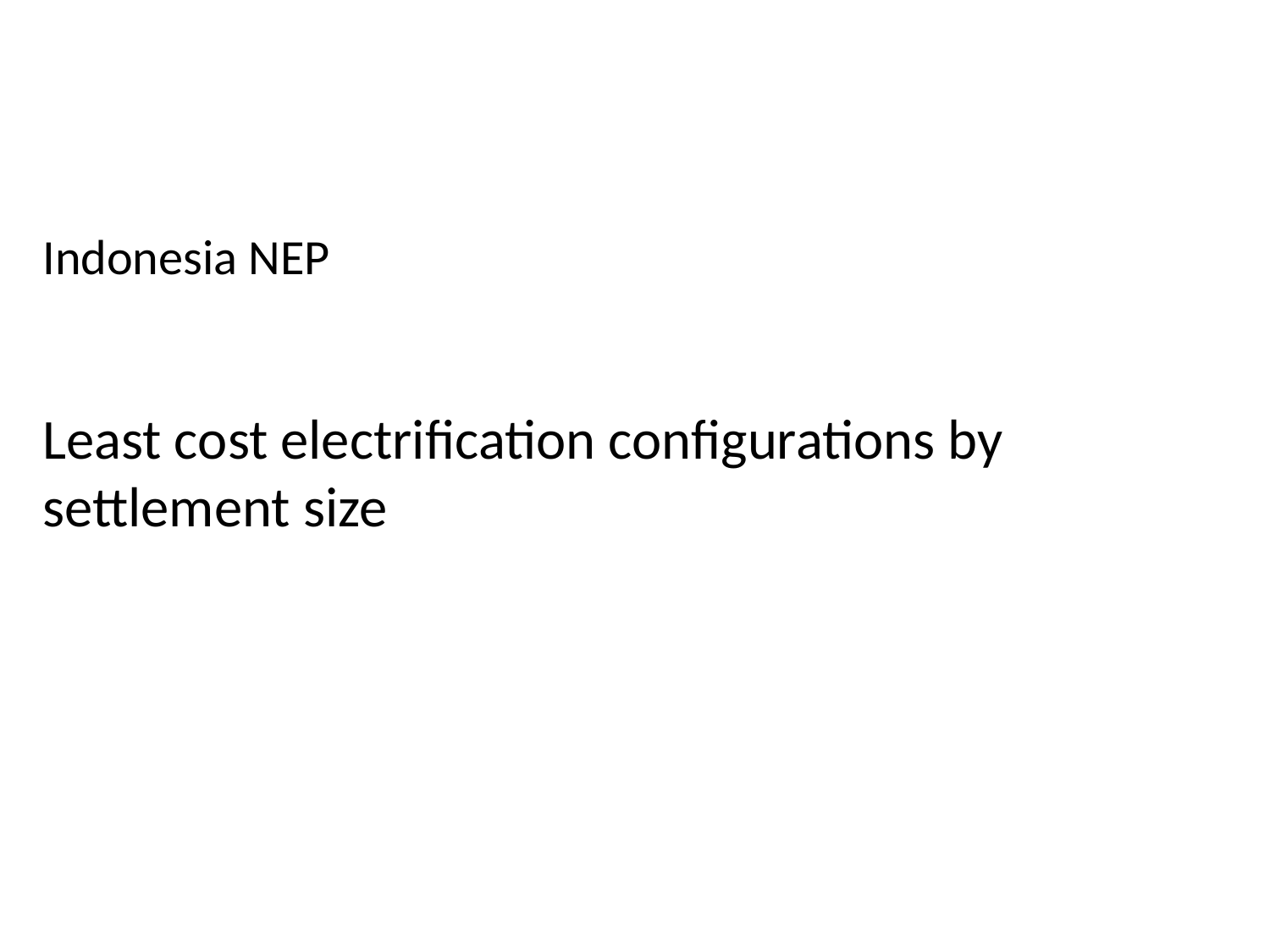

# Indonesia NEP Least cost electrification configurations by settlement size